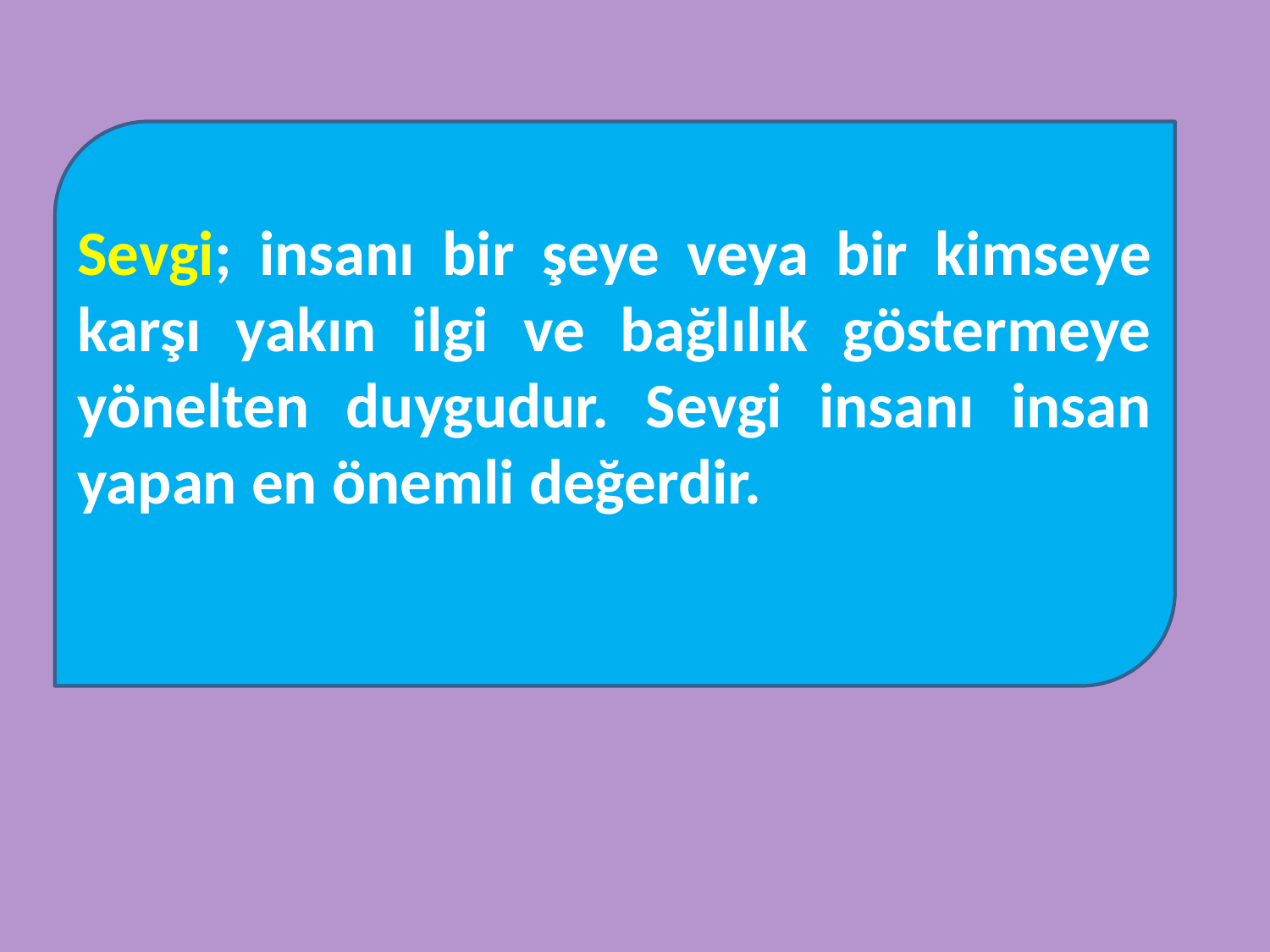

Sevgi; insanı bir şeye veya bir kimseye karşı yakın ilgi ve bağlılık göstermeye yönelten duygudur. Sevgi insanı insan yapan en önemli değerdir.